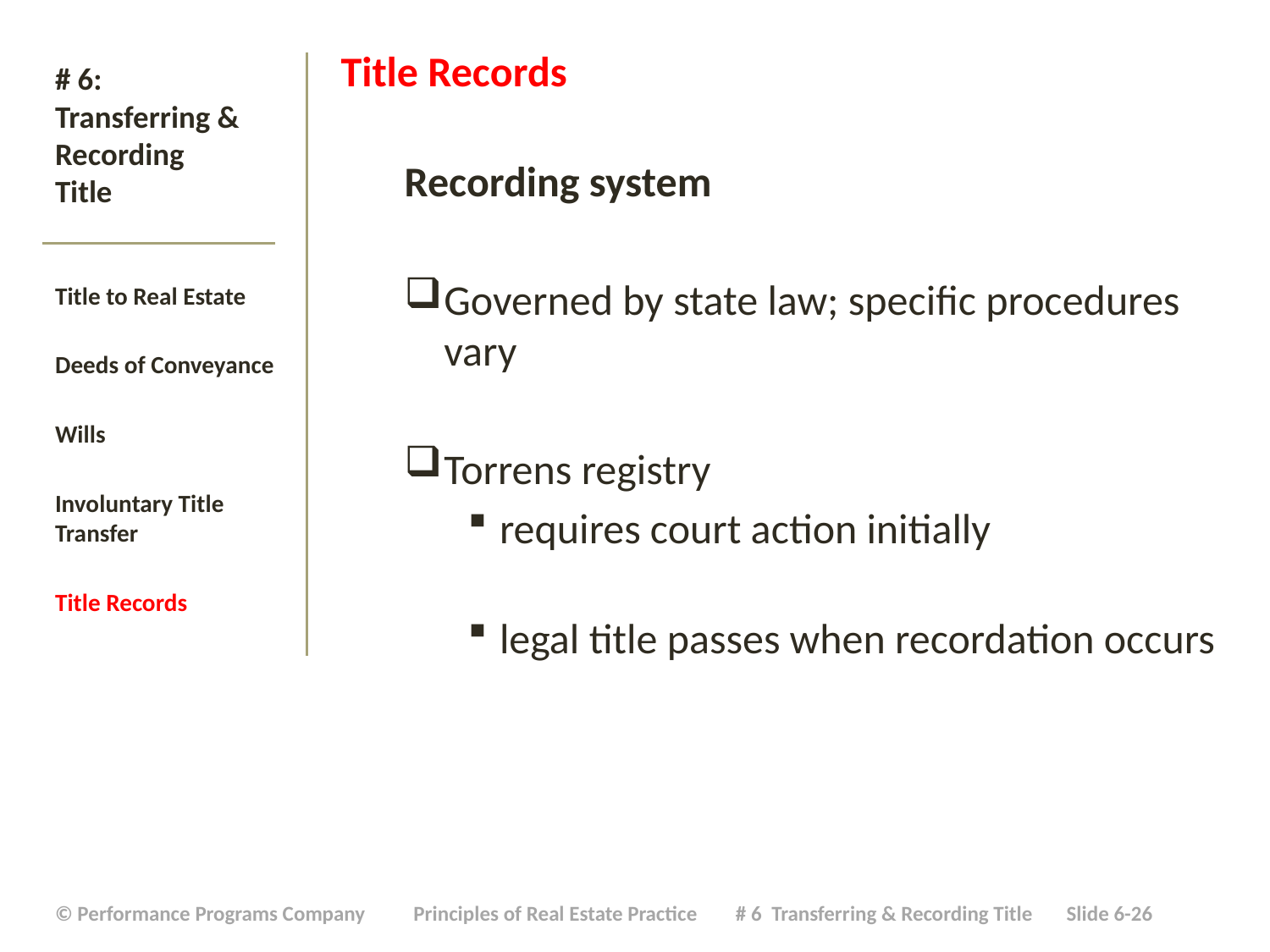

Title Records

Recording system

Governed by state law; specific procedures vary

Torrens registry
requires court action initially
legal title passes when recordation occurs

# # 6: Transferring & Recording Title

Title to Real Estate

Deeds of Conveyance

Wills

Involuntary Title Transfer

Title Records

| © Performance Programs Company Principles of Real Estate Practice # 6 Transferring & Recording Title Slide 6-26 |
| --- |